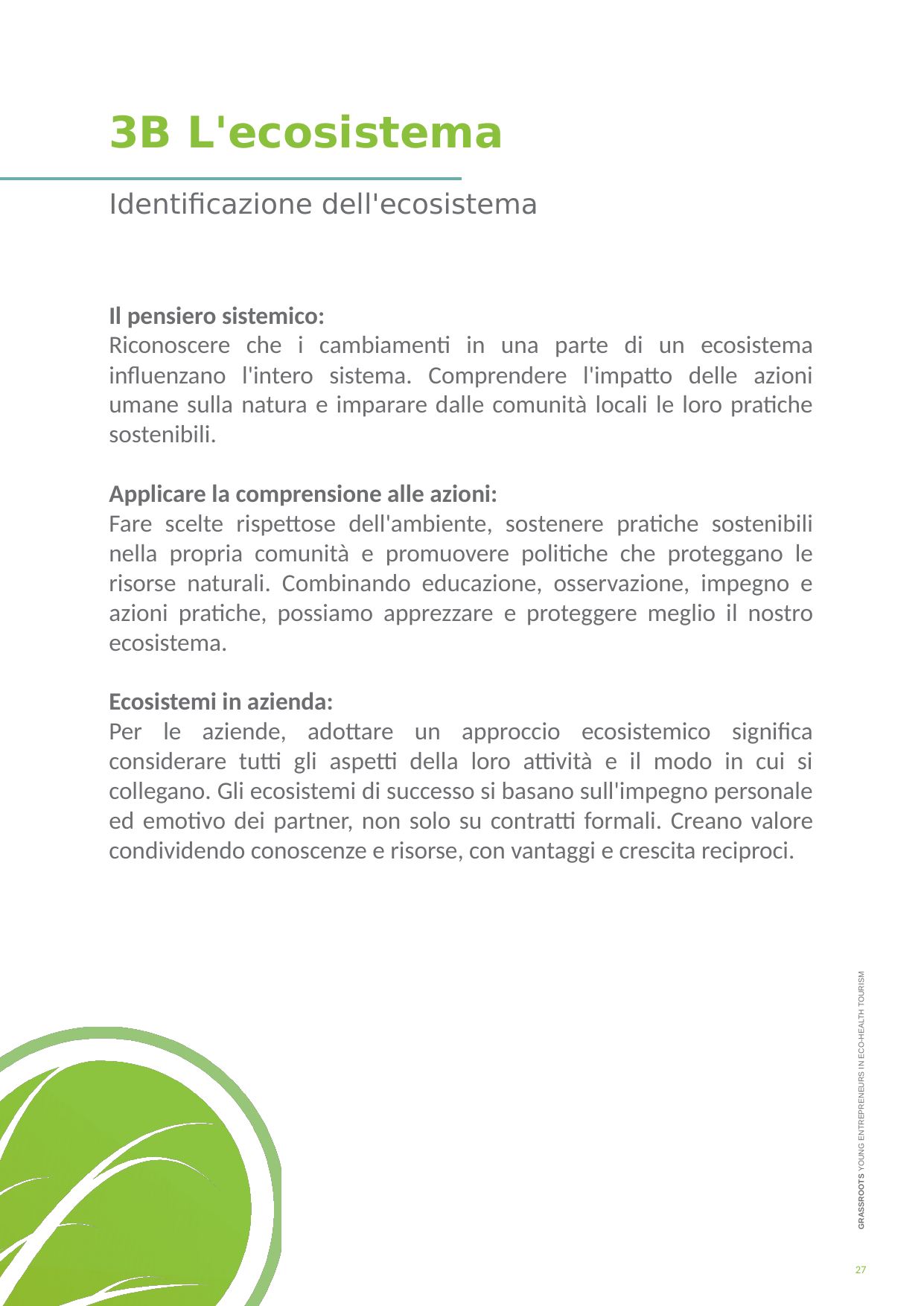

3B L'ecosistema
Identificazione dell'ecosistema
Il pensiero sistemico:
Riconoscere che i cambiamenti in una parte di un ecosistema influenzano l'intero sistema. Comprendere l'impatto delle azioni umane sulla natura e imparare dalle comunità locali le loro pratiche sostenibili.
Applicare la comprensione alle azioni:
Fare scelte rispettose dell'ambiente, sostenere pratiche sostenibili nella propria comunità e promuovere politiche che proteggano le risorse naturali. Combinando educazione, osservazione, impegno e azioni pratiche, possiamo apprezzare e proteggere meglio il nostro ecosistema.
Ecosistemi in azienda:
Per le aziende, adottare un approccio ecosistemico significa considerare tutti gli aspetti della loro attività e il modo in cui si collegano. Gli ecosistemi di successo si basano sull'impegno personale ed emotivo dei partner, non solo su contratti formali. Creano valore condividendo conoscenze e risorse, con vantaggi e crescita reciproci.

27